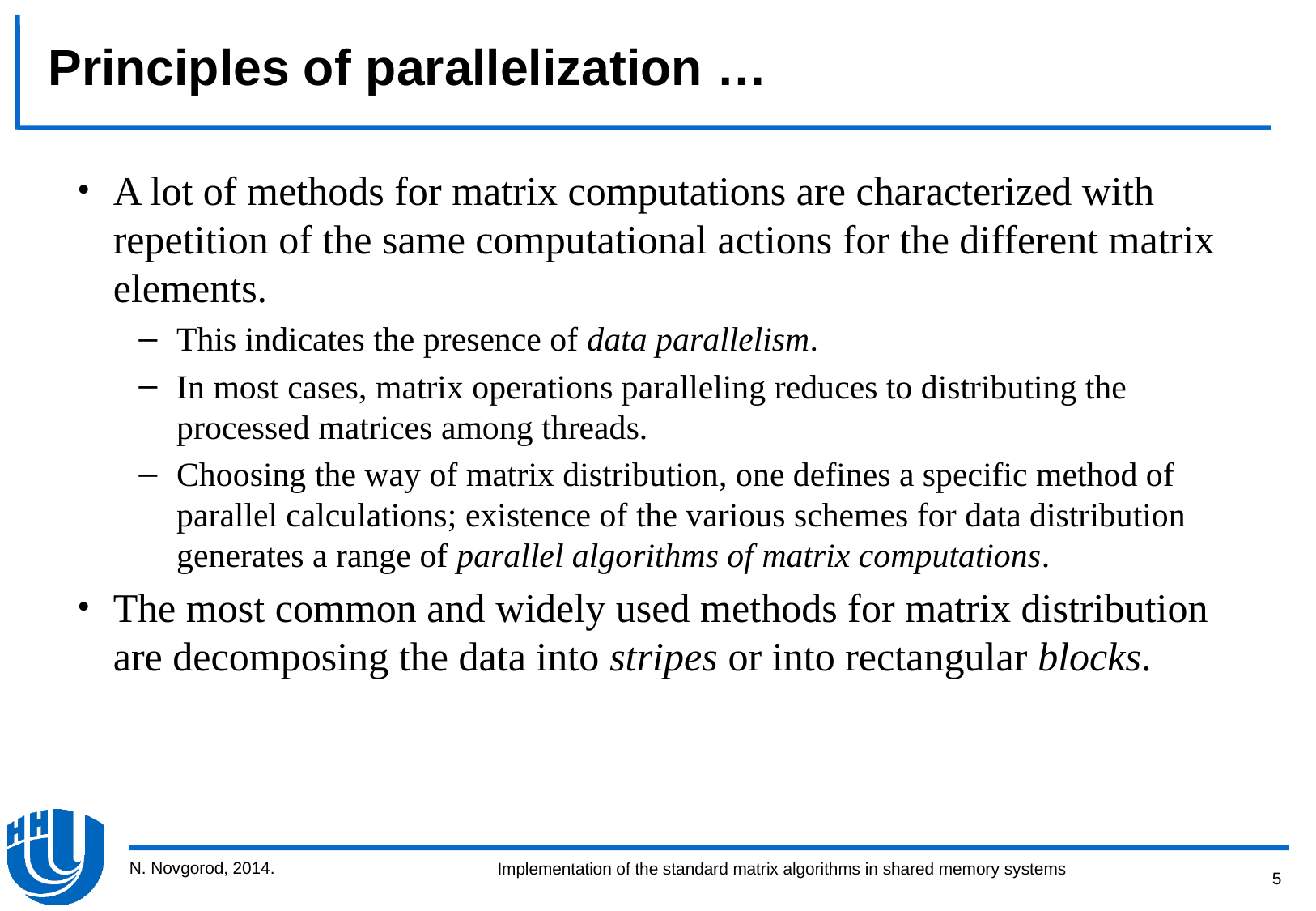

# Principles of parallelization …
A lot of methods for matrix computations are characterized with repetition of the same computational actions for the different matrix elements.
This indicates the presence of data parallelism.
In most cases, matrix operations paralleling reduces to distributing the processed matrices among threads.
Choosing the way of matrix distribution, one defines a specific method of parallel calculations; existence of the various schemes for data distribution generates a range of parallel algorithms of matrix computations.
The most common and widely used methods for matrix distribution are decomposing the data into stripes or into rectangular blocks.

N. Novgorod, 2014.
5
Implementation of the standard matrix algorithms in shared memory systems